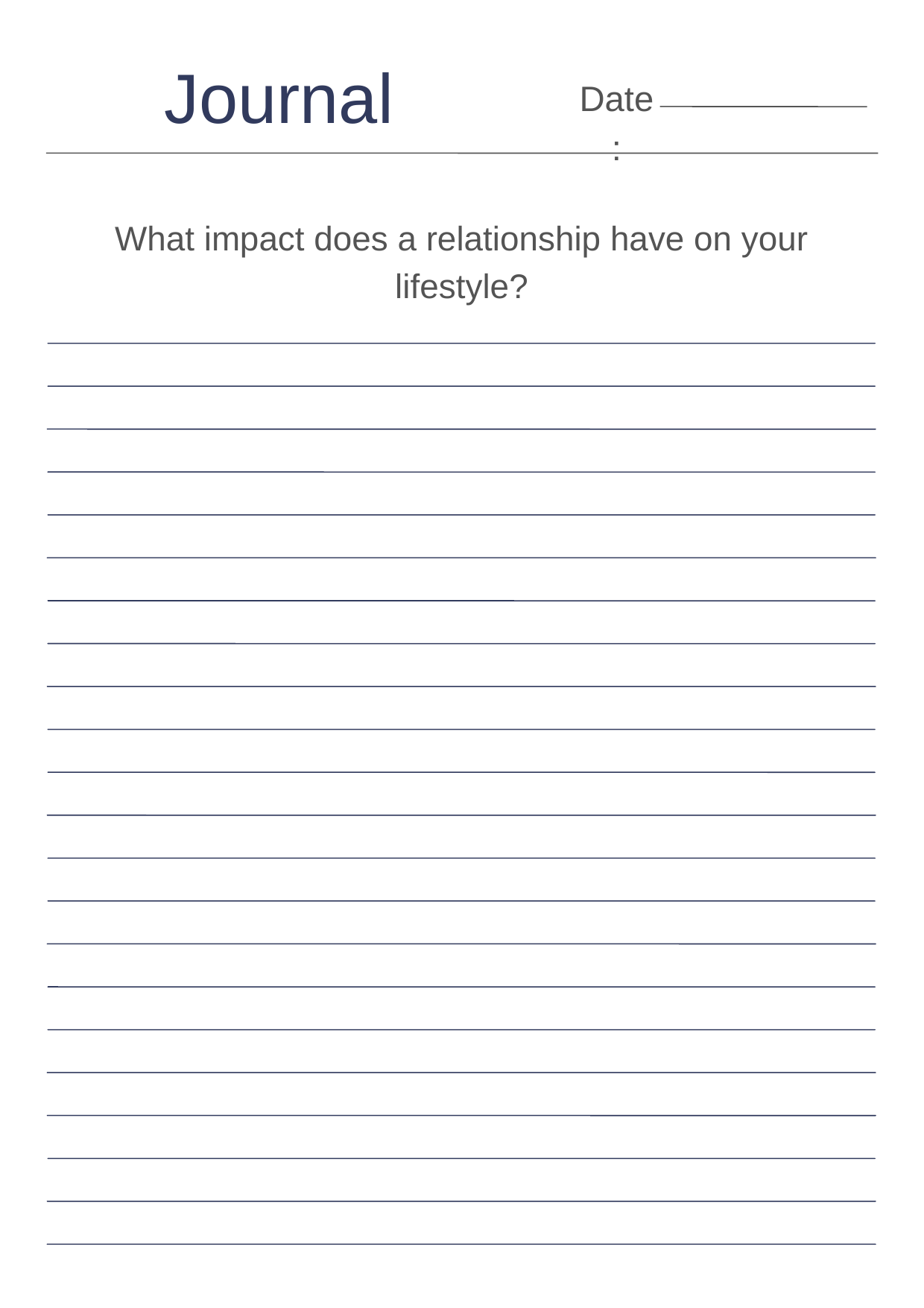

Journal
Date:

What impact does a relationship have on your lifestyle?